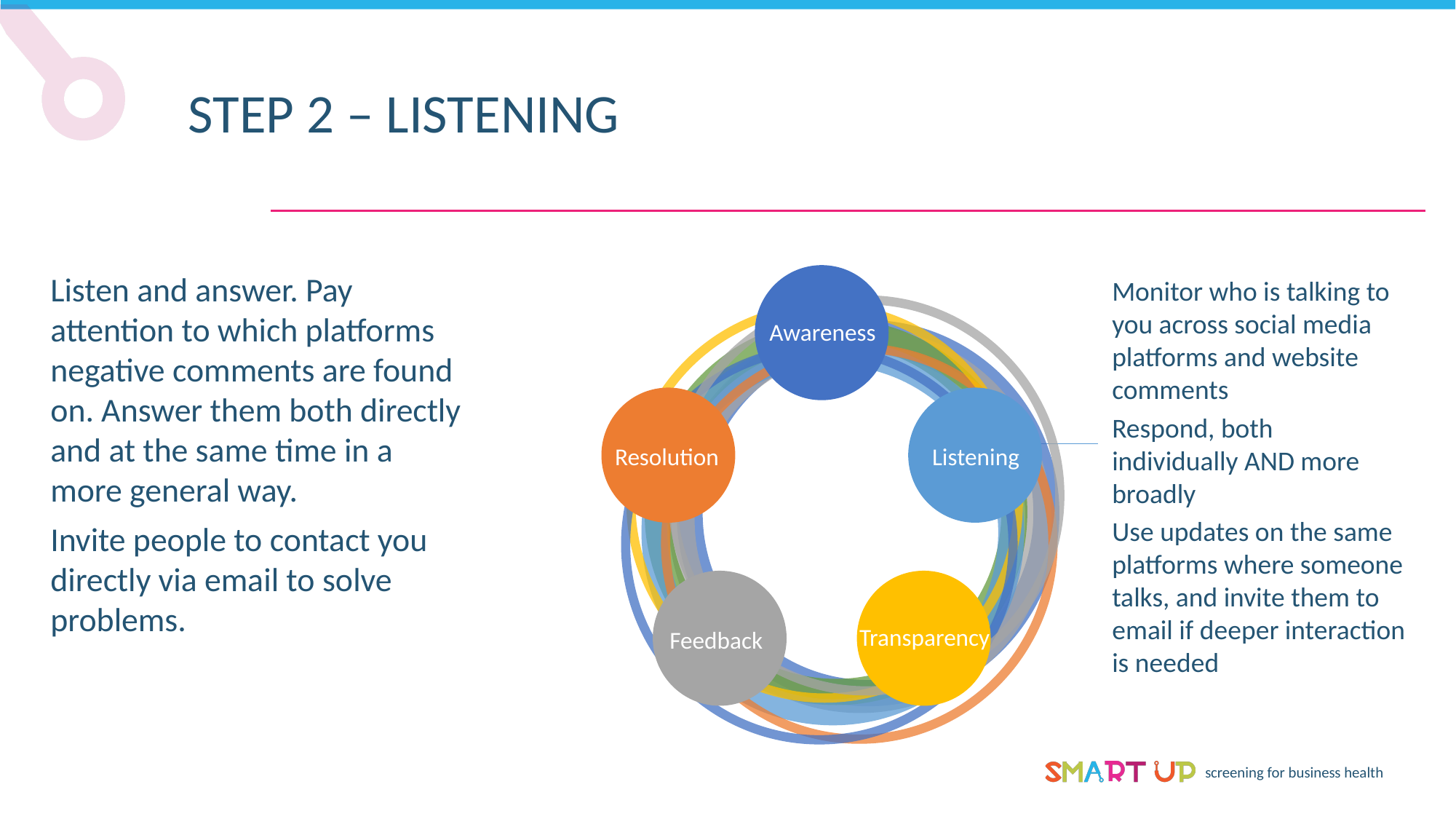

STEP 2 – LISTENING
Listen and answer. Pay attention to which platforms negative comments are found on. Answer them both directly and at the same time in a more general way.
Invite people to contact you directly via email to solve problems.

Monitor who is talking to you across social media platforms and website comments
Respond, both individually AND more broadly
Use updates on the same platforms where someone talks, and invite them to email if deeper interaction is needed

Awareness

Resolution
Listening

Transparency
Feedback